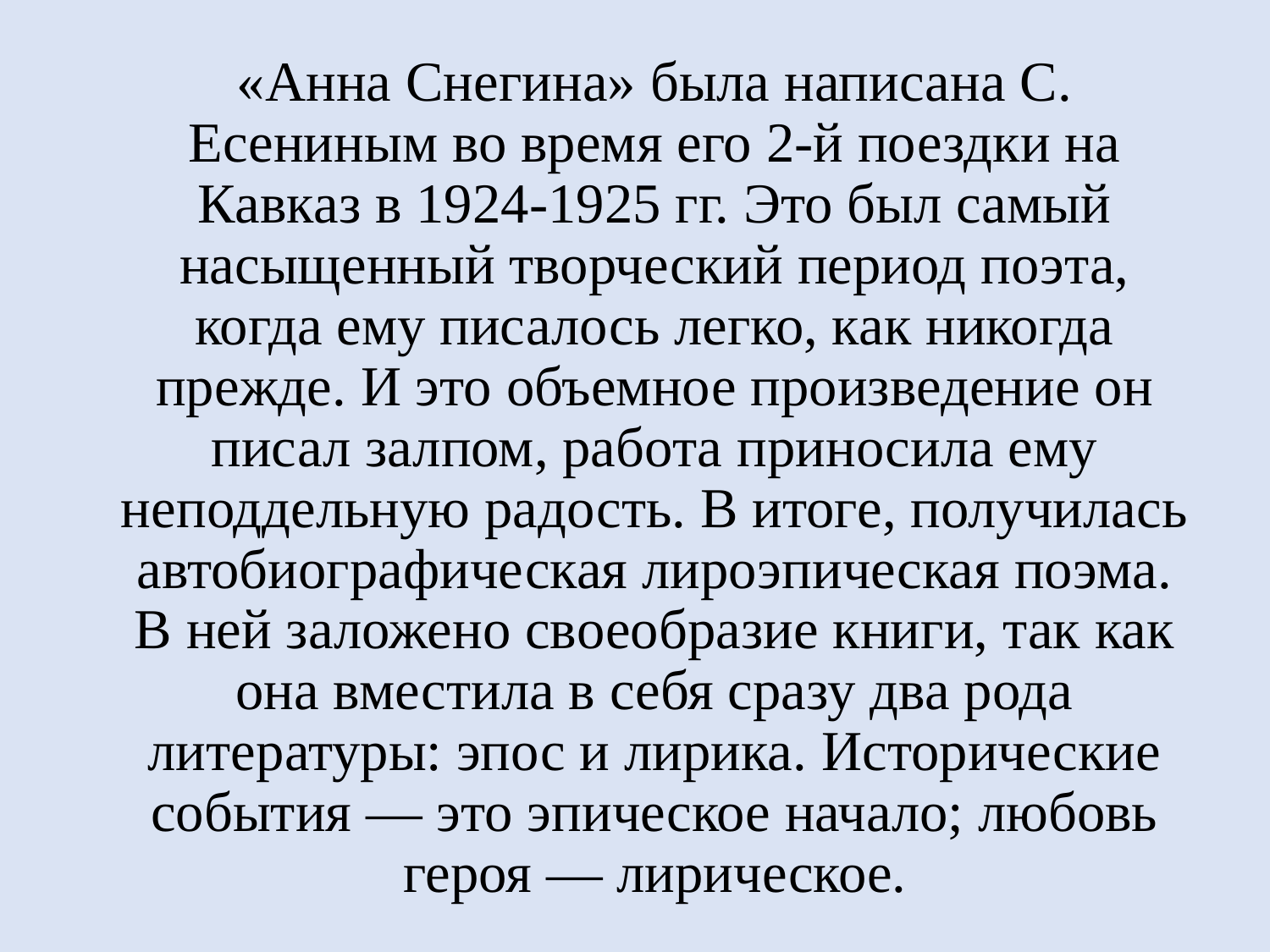

«Анна Снегина» была написана С. Есениным во время его 2-й поездки на Кавказ в 1924-1925 гг. Это был самый насыщенный творческий период поэта, когда ему писалось легко, как никогда прежде. И это объемное произведение он писал залпом, работа приносила ему неподдельную радость. В итоге, получилась автобиографическая лироэпическая поэма. В ней заложено своеобразие книги, так как она вместила в себя сразу два рода литературы: эпос и лирика. Исторические события — это эпическое начало; любовь героя — лирическое.